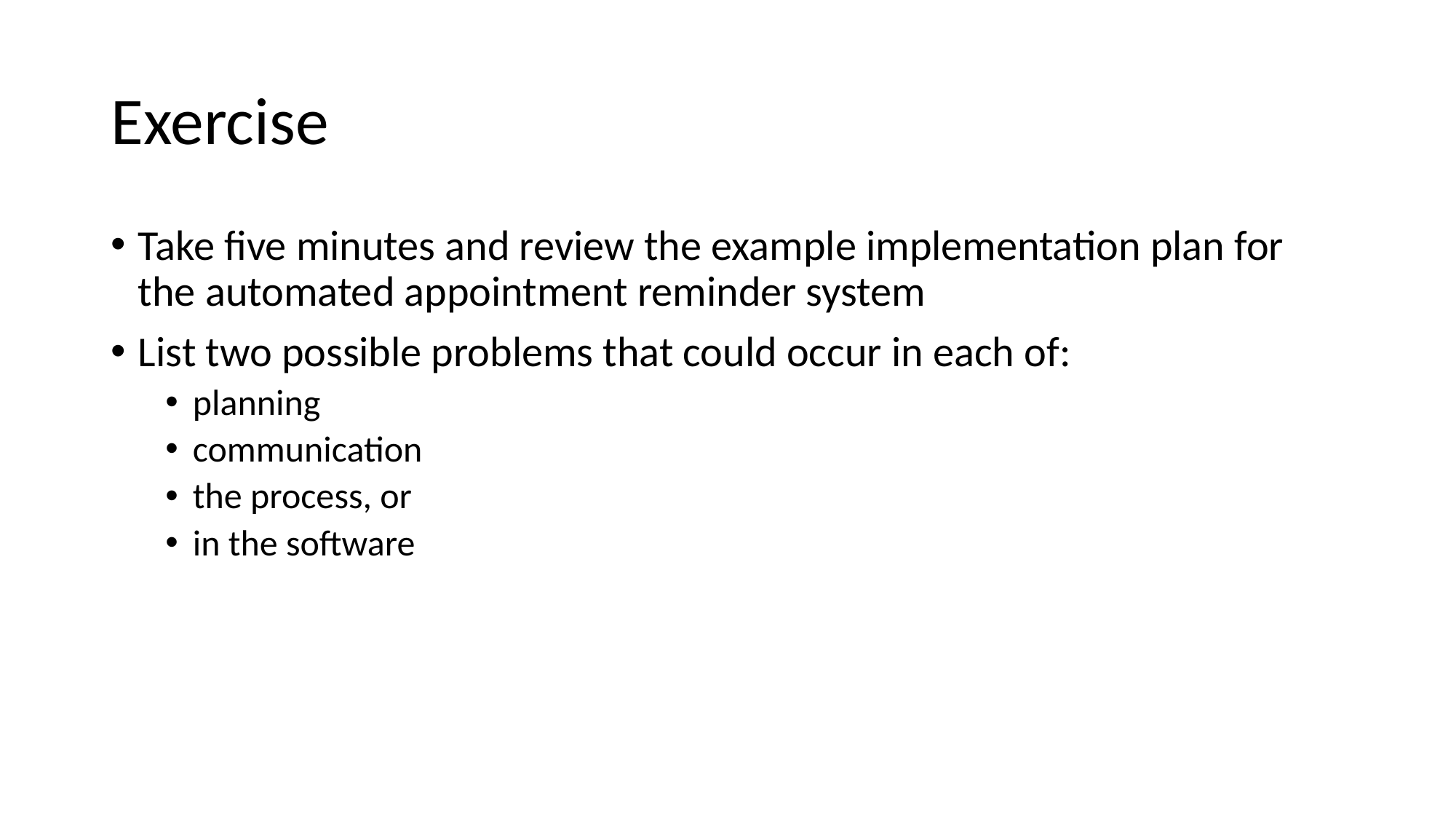

# Exercise
Take five minutes and review the example implementation plan for the automated appointment reminder system
List two possible problems that could occur in each of:
planning
communication
the process, or
in the software